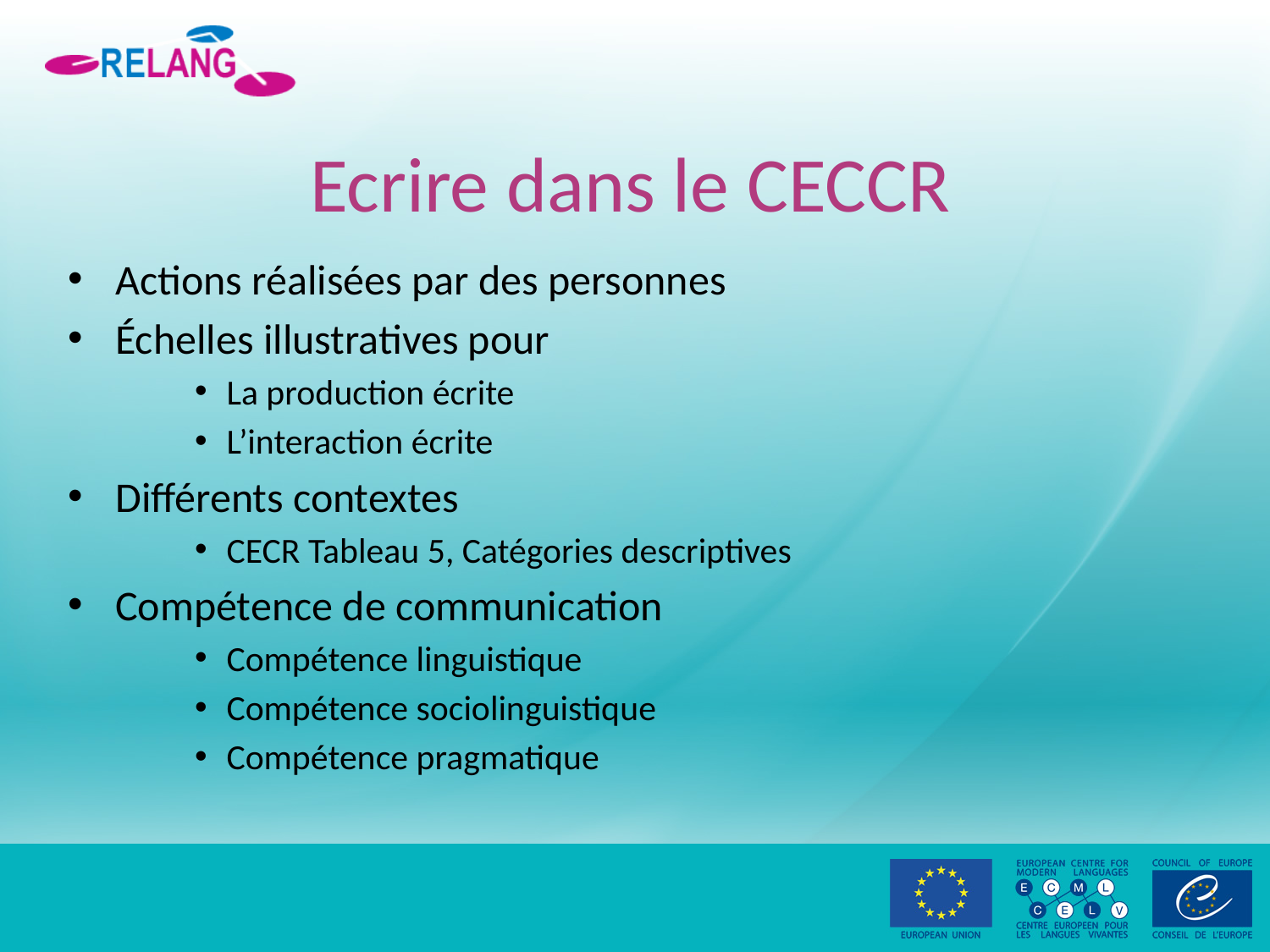

# Ecrire dans le CECCR
Actions réalisées par des personnes
Échelles illustratives pour
La production écrite
L’interaction écrite
Différents contextes
CECR Tableau 5, Catégories descriptives
Compétence de communication
Compétence linguistique
Compétence sociolinguistique
Compétence pragmatique